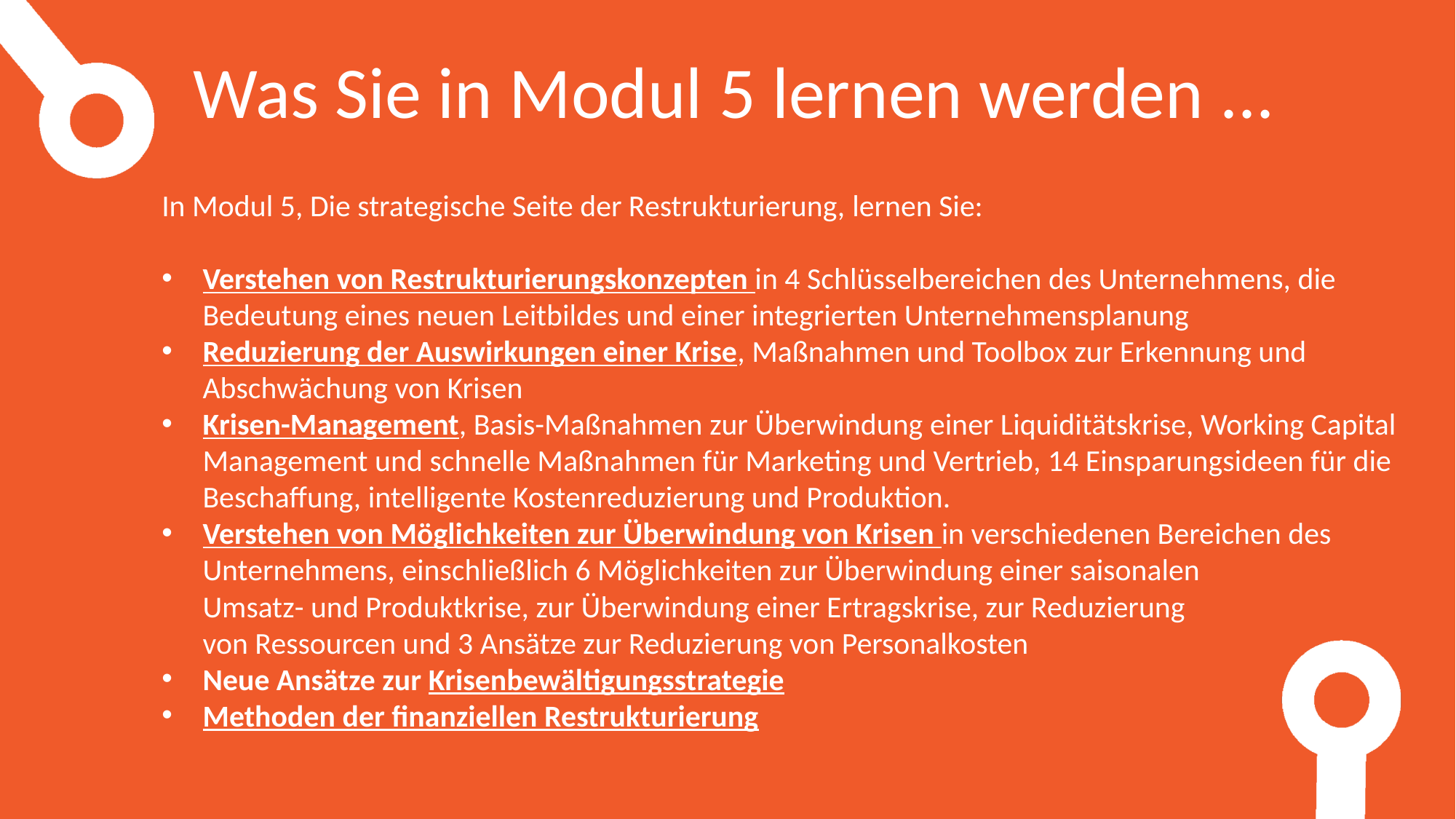

Was Sie in Modul 5 lernen werden ...

In Modul 5, Die strategische Seite der Restrukturierung, lernen Sie:
Verstehen von Restrukturierungskonzepten in 4 Schlüsselbereichen des Unternehmens, die Bedeutung eines neuen Leitbildes und einer integrierten Unternehmensplanung
Reduzierung der Auswirkungen einer Krise, Maßnahmen und Toolbox zur Erkennung und Abschwächung von Krisen
Krisen-Management, Basis-Maßnahmen zur Überwindung einer Liquiditätskrise, Working Capital Management und schnelle Maßnahmen für Marketing und Vertrieb, 14 Einsparungsideen für die Beschaffung, intelligente Kostenreduzierung und Produktion.
Verstehen von Möglichkeiten zur Überwindung von Krisen in verschiedenen Bereichen des Unternehmens, einschließlich 6 Möglichkeiten zur Überwindung einer saisonalen
Umsatz- und Produktkrise, zur Überwindung einer Ertragskrise, zur Reduzierung
von Ressourcen und 3 Ansätze zur Reduzierung von Personalkosten
Neue Ansätze zur Krisenbewältigungsstrategie
Methoden der finanziellen Restrukturierung